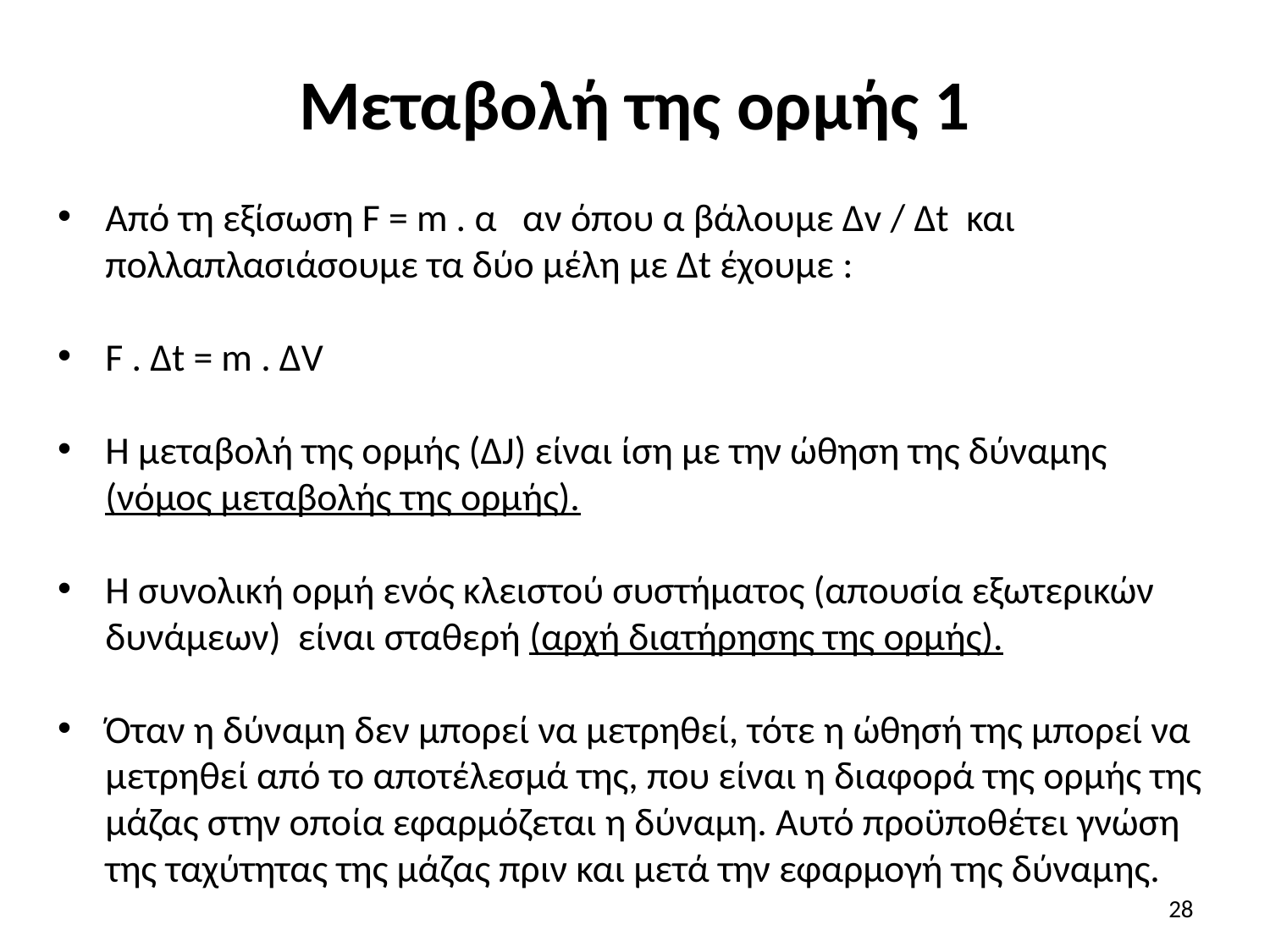

# Μεταβολή της ορμής 1
Από τη εξίσωση F = m . α   αν όπου α βάλουμε Δv / Δt  και πολλαπλασιάσουμε τα δύο μέλη με Δt έχουμε :

F . Δt = m . ΔV

Η μεταβολή της ορμής (ΔJ) είναι ίση με την ώθηση της δύναμης (νόμος μεταβολής της ορμής).

Η συνολική ορμή ενός κλειστού συστήματος (απουσία εξωτερικών δυνάμεων)  είναι σταθερή (αρχή διατήρησης της ορμής).

Όταν η δύναμη δεν μπορεί να μετρηθεί, τότε η ώθησή της μπορεί να μετρηθεί από το αποτέλεσμά της, που είναι η διαφορά της ορμής της μάζας στην οποία εφαρμόζεται η δύναμη. Αυτό προϋποθέτει γνώση της ταχύτητας της μάζας πριν και μετά την εφαρμογή της δύναμης.
28